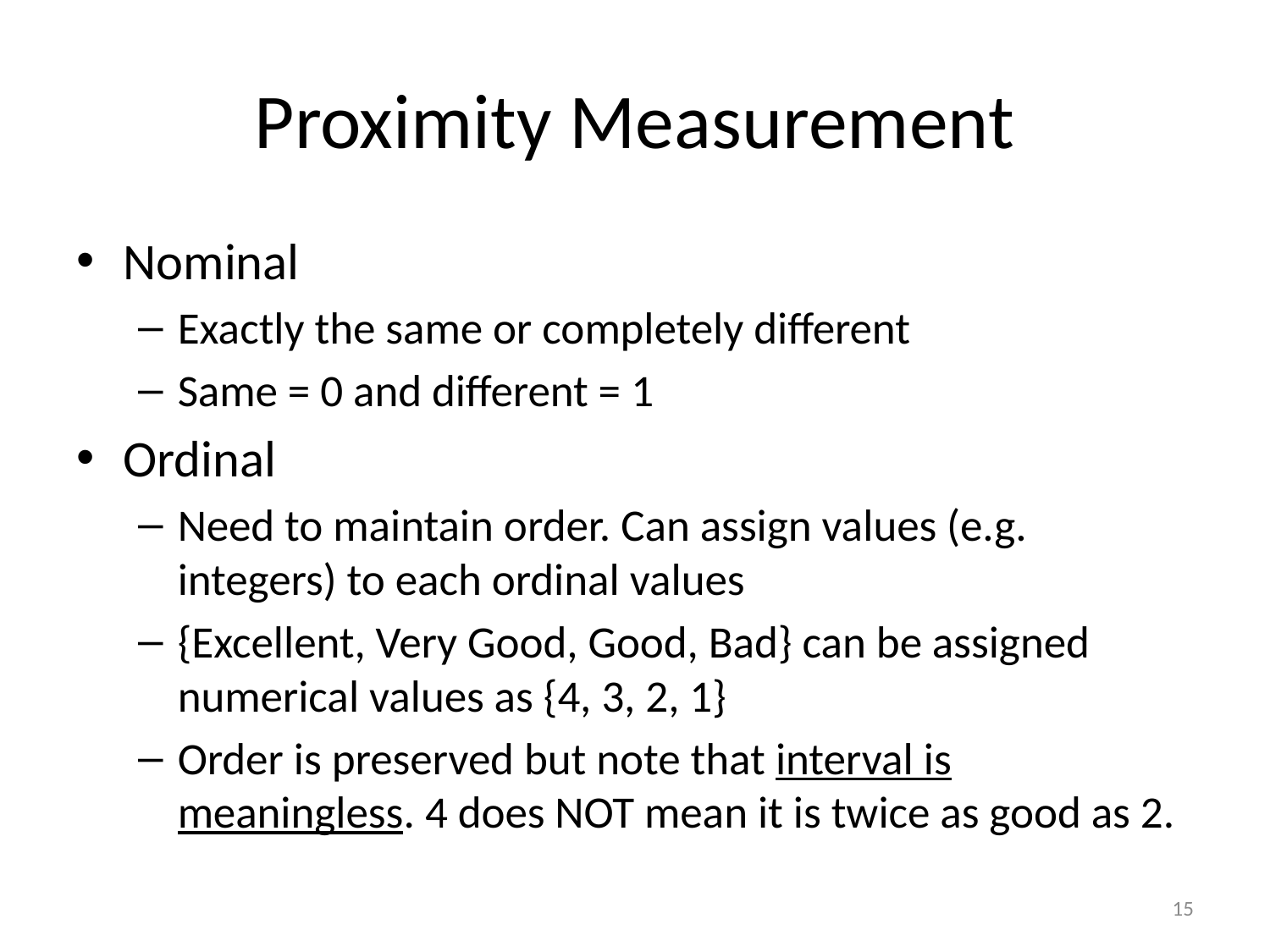

# Proximity Measurement
Nominal
Exactly the same or completely different
Same = 0 and different = 1
Ordinal
Need to maintain order. Can assign values (e.g. integers) to each ordinal values
{Excellent, Very Good, Good, Bad} can be assigned numerical values as {4, 3, 2, 1}
Order is preserved but note that interval is meaningless. 4 does NOT mean it is twice as good as 2.
15